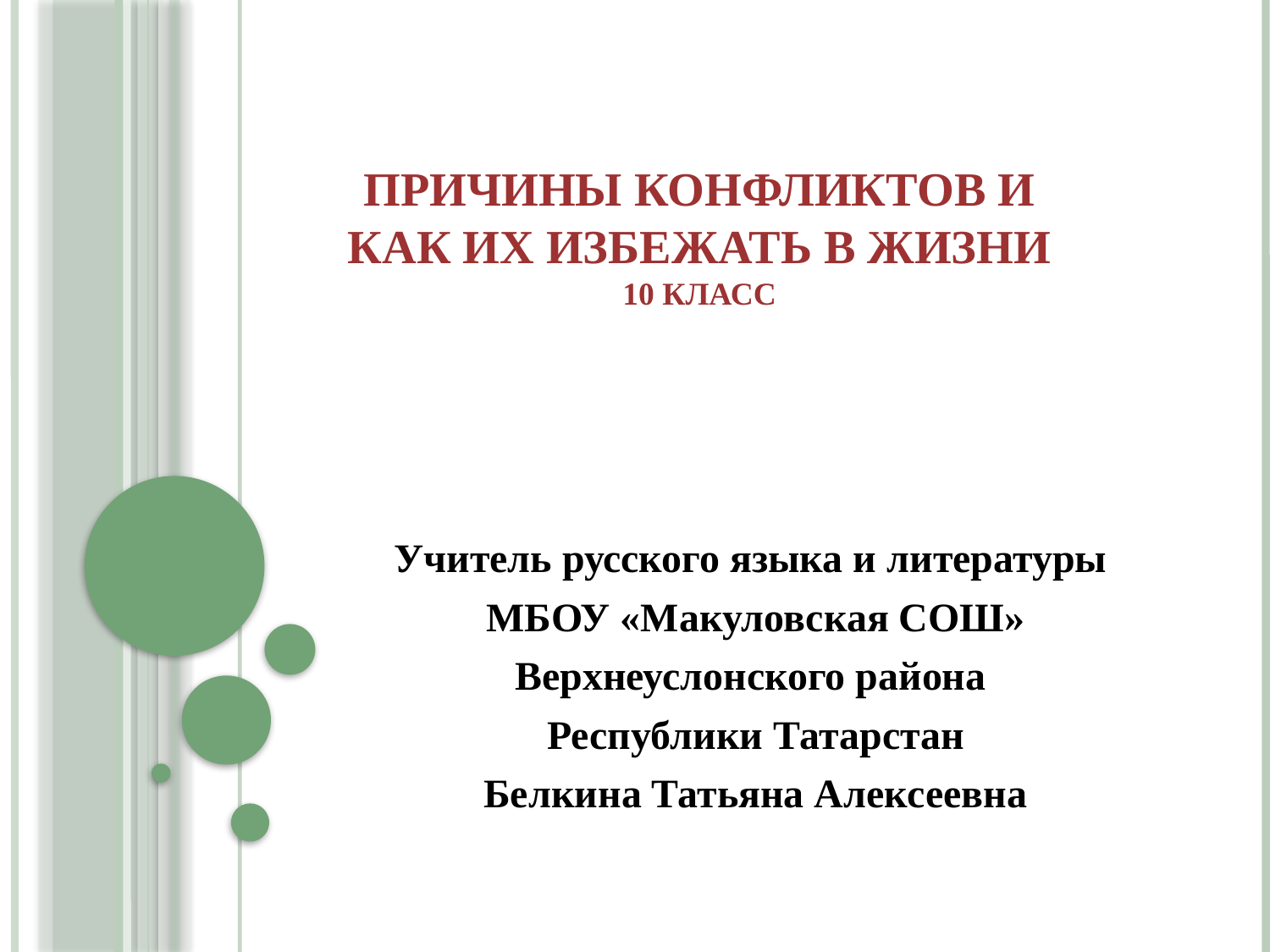

# Причины конфликтов и как их избежать в жизни 10 класс
Учитель русского языка и литературы
МБОУ «Макуловская СОШ»
Верхнеуслонского района
Республики Татарстан
Белкина Татьяна Алексеевна